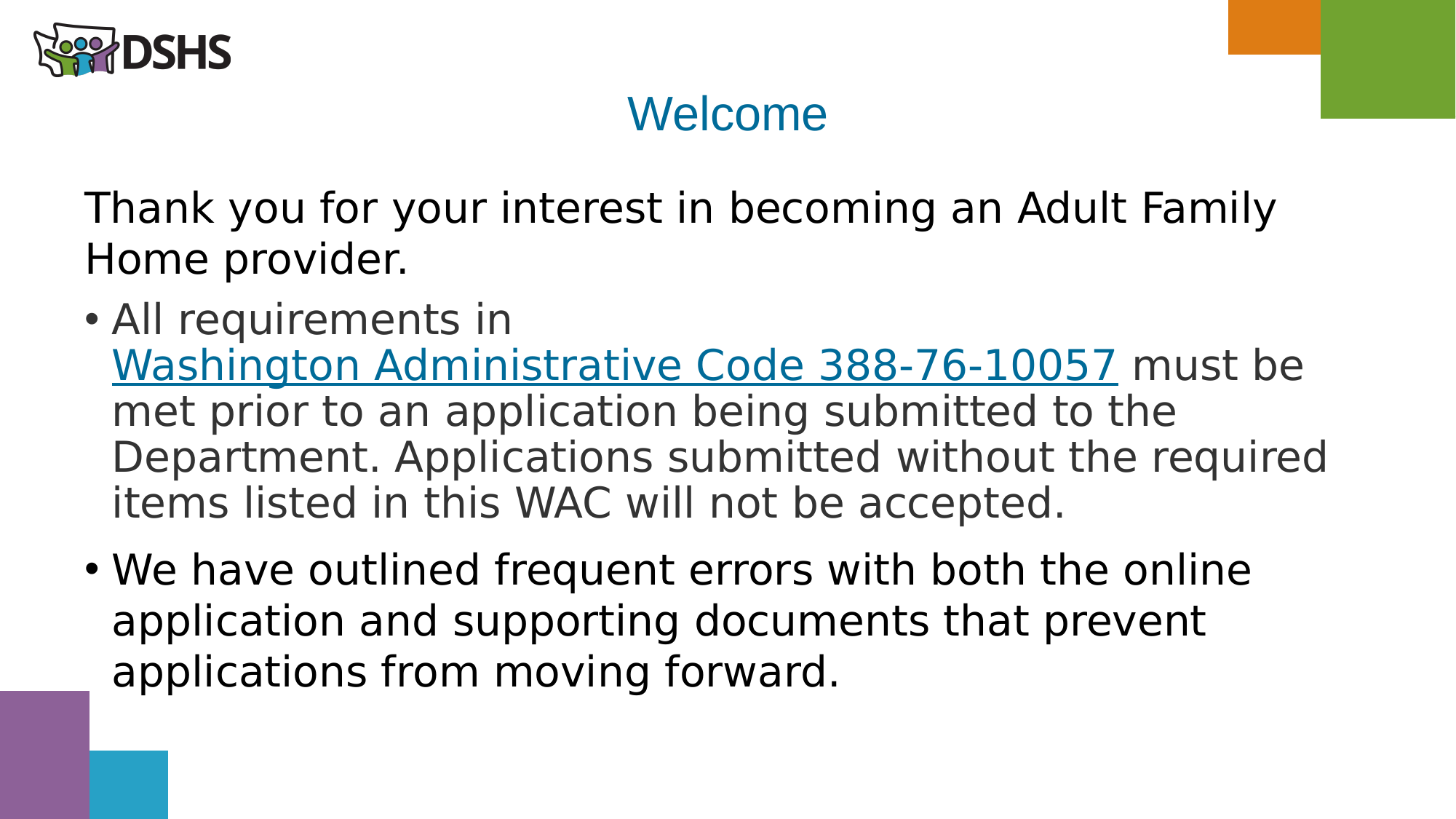

# Welcome
Thank you for your interest in becoming an Adult Family Home provider.
All requirements in Washington Administrative Code 388-76-10057 must be met prior to an application being submitted to the Department. Applications submitted without the required items listed in this WAC will not be accepted.
We have outlined frequent errors with both the online application and supporting documents that prevent applications from moving forward.